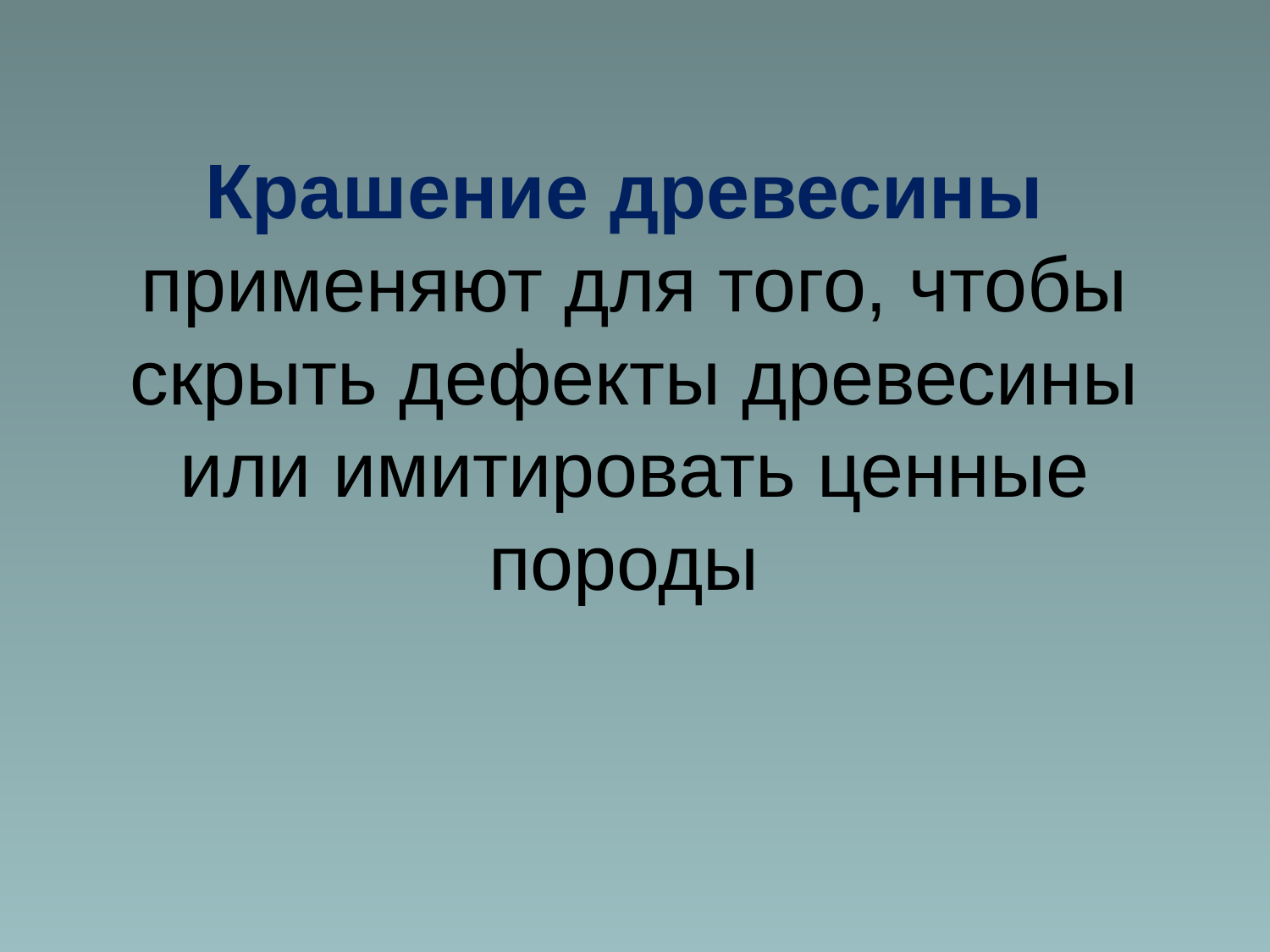

Крашение древесины
применяют для того, чтобы скрыть дефекты древесины или имитировать ценные породы